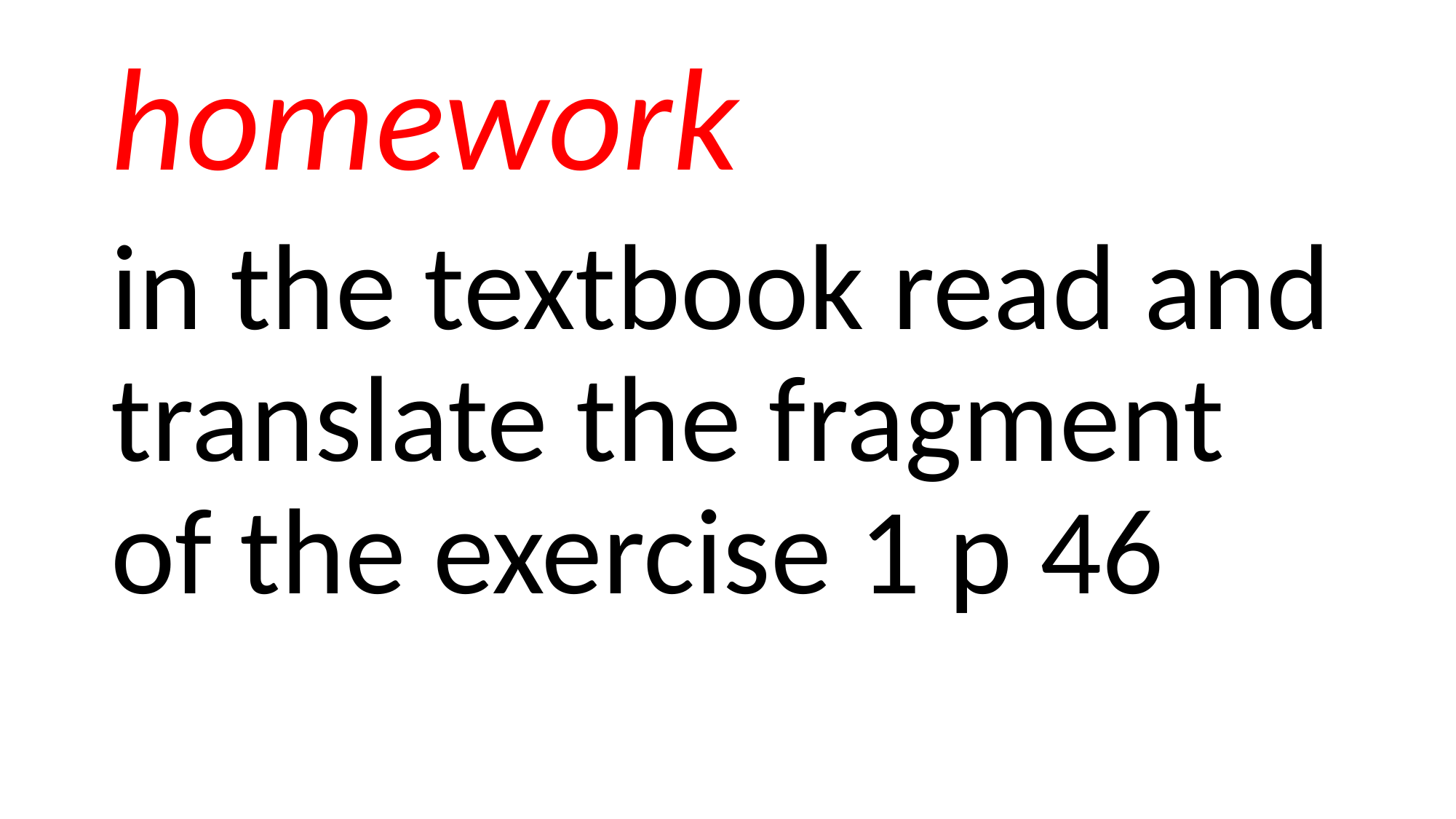

# homework
in the textbook read and translate the fragment of the exercise 1 p 46